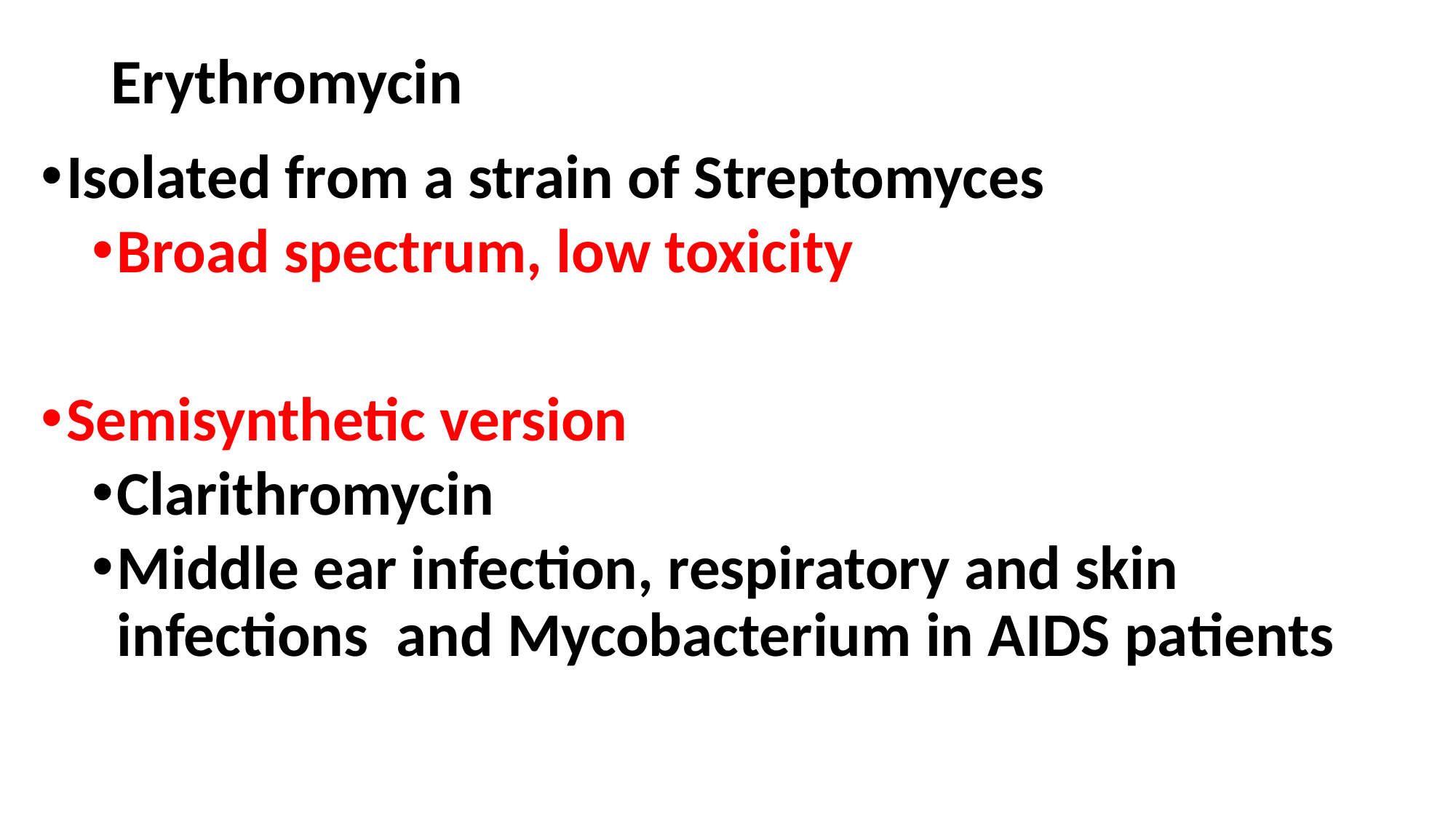

# Erythromycin
Isolated from a strain of Streptomyces
Broad spectrum, low toxicity

Semisynthetic version
Clarithromycin
Middle ear infection, respiratory and skin infections  and Mycobacterium in AIDS patients